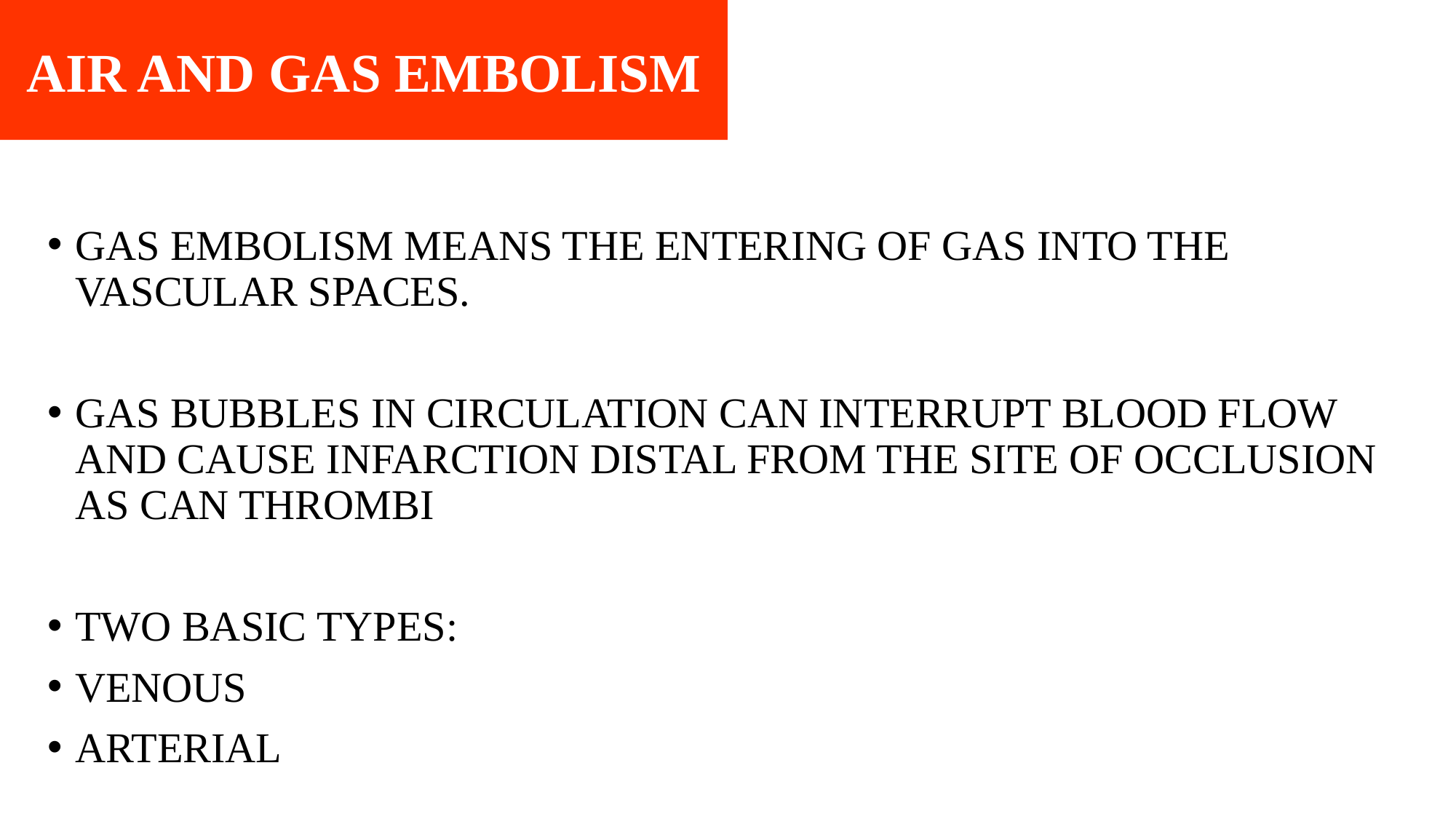

AIR AND GAS EMBOLISM
GAS EMBOLISM MEANS THE ENTERING OF GAS INTO THE VASCULAR SPACES.

GAS BUBBLES IN CIRCULATION CAN INTERRUPT BLOOD FLOW AND CAUSE INFARCTION DISTAL FROM THE SITE OF OCCLUSION AS CAN THROMBI

TWO BASIC TYPES:
VENOUS
ARTERIAL